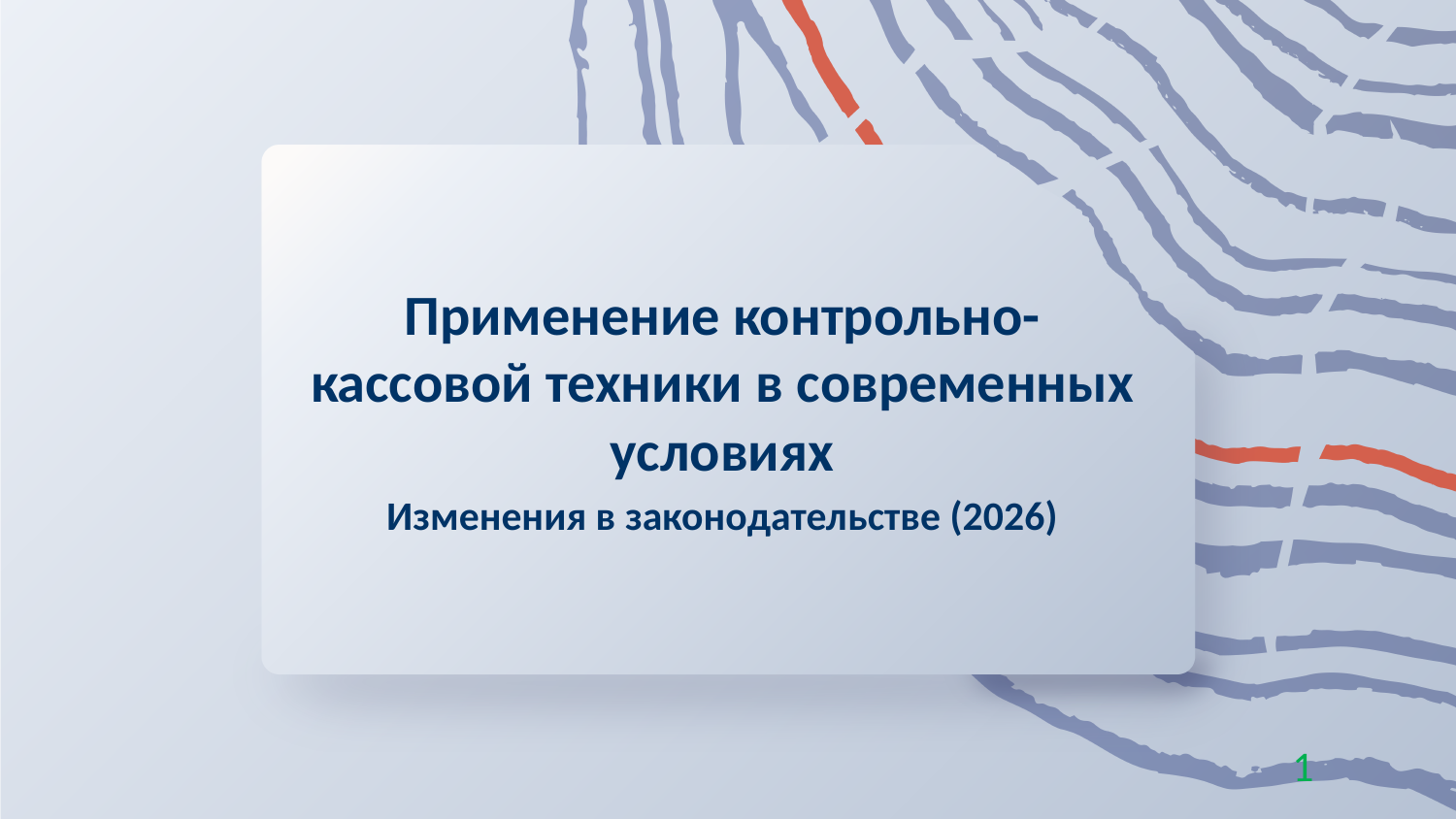

Применение контрольно-кассовой техники в современных условиях
Изменения в законодательстве (2026)
1